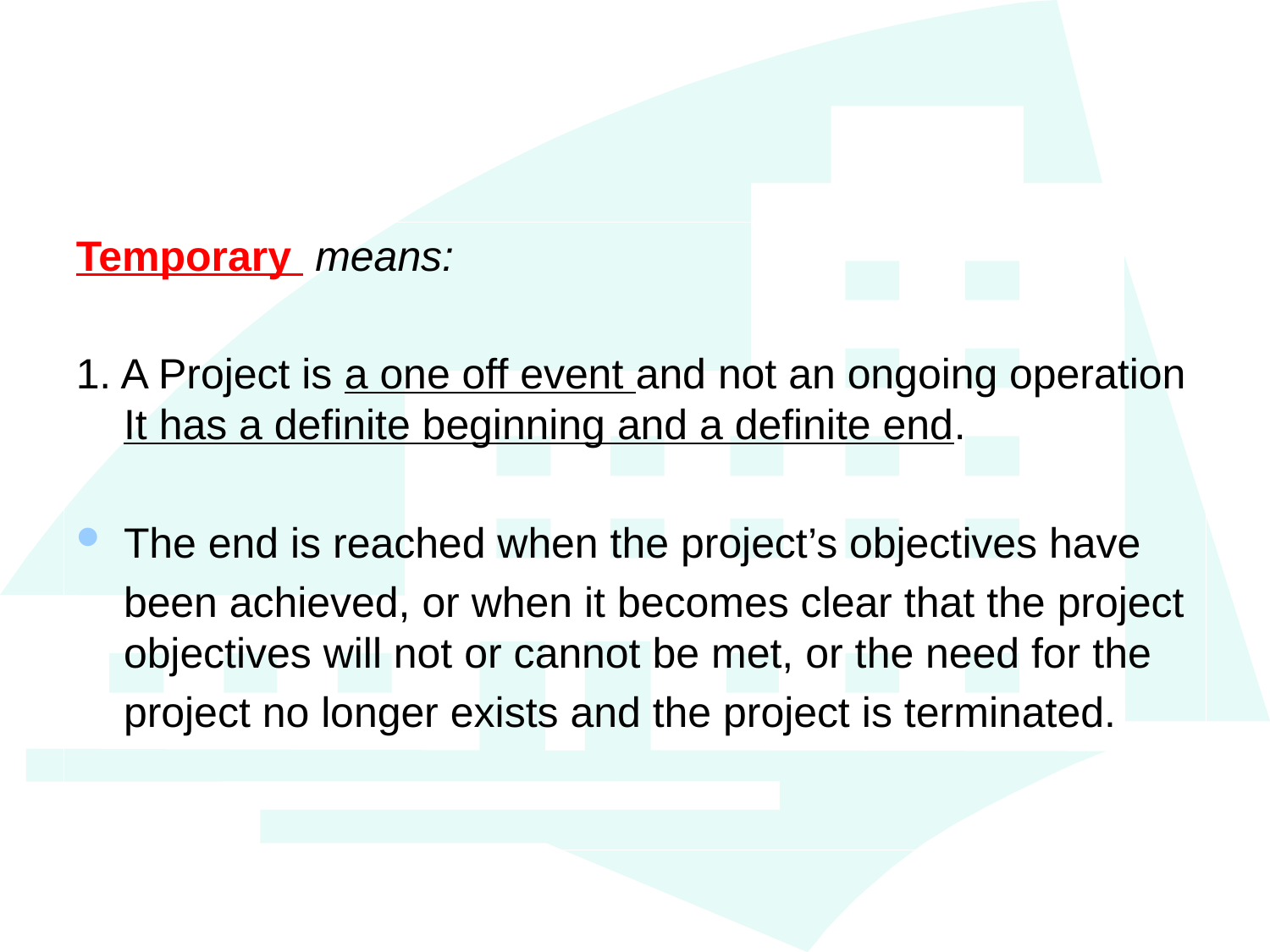

#
Temporary  means:

1. A Project is a one off event and not an ongoing operation It has a definite beginning and a definite end.

The end is reached when the project’s objectives have
been achieved, or when it becomes clear that the project objectives will not or cannot be met, or the need for the
project no longer exists and the project is terminated.